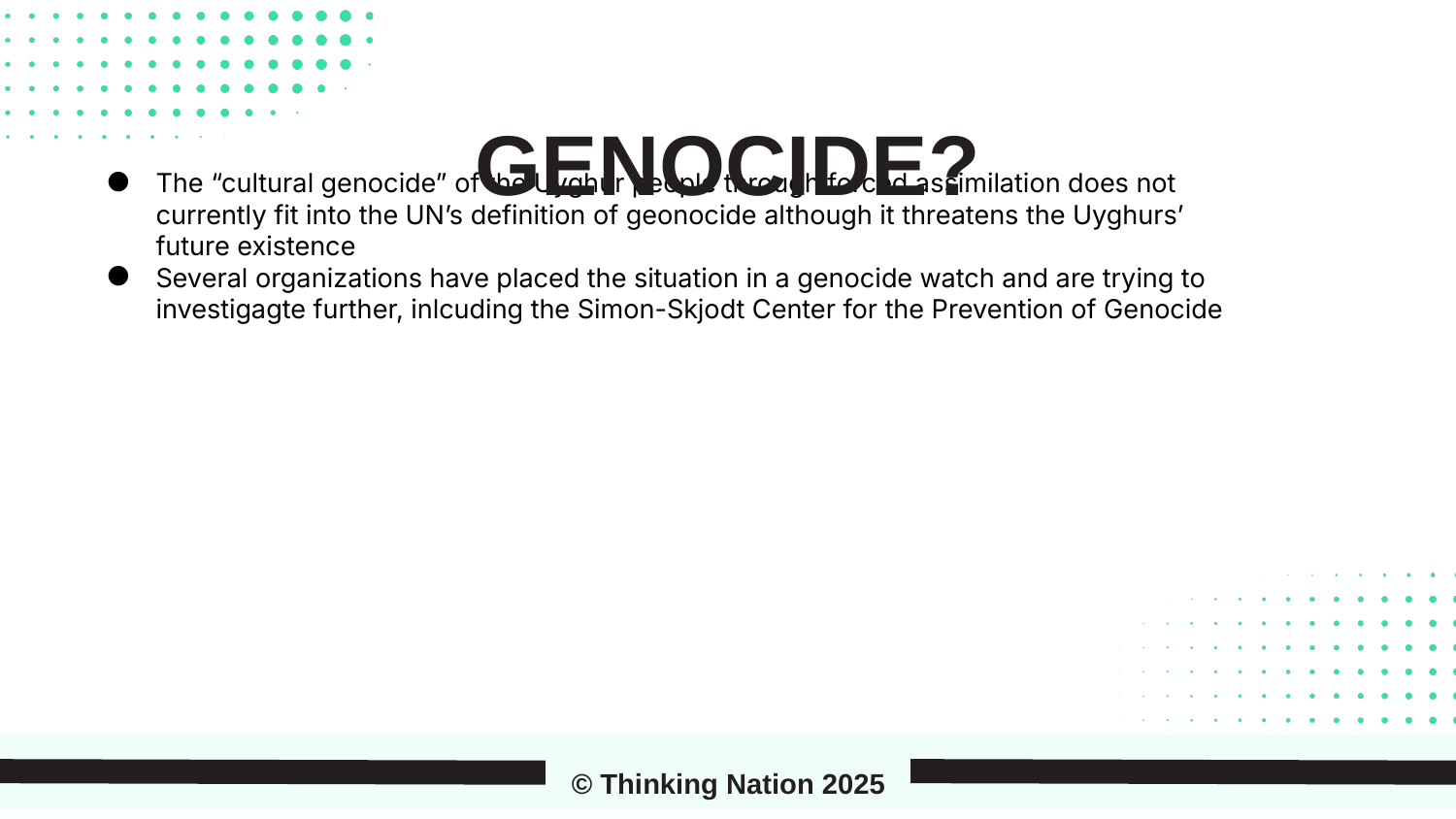

GENOCIDE?
The “cultural genocide” of the Uyghur people through forced assimilation does not currently fit into the UN’s definition of geonocide although it threatens the Uyghurs’ future existence
Several organizations have placed the situation in a genocide watch and are trying to investigagte further, inlcuding the Simon-Skjodt Center for the Prevention of Genocide

© Thinking Nation 2025